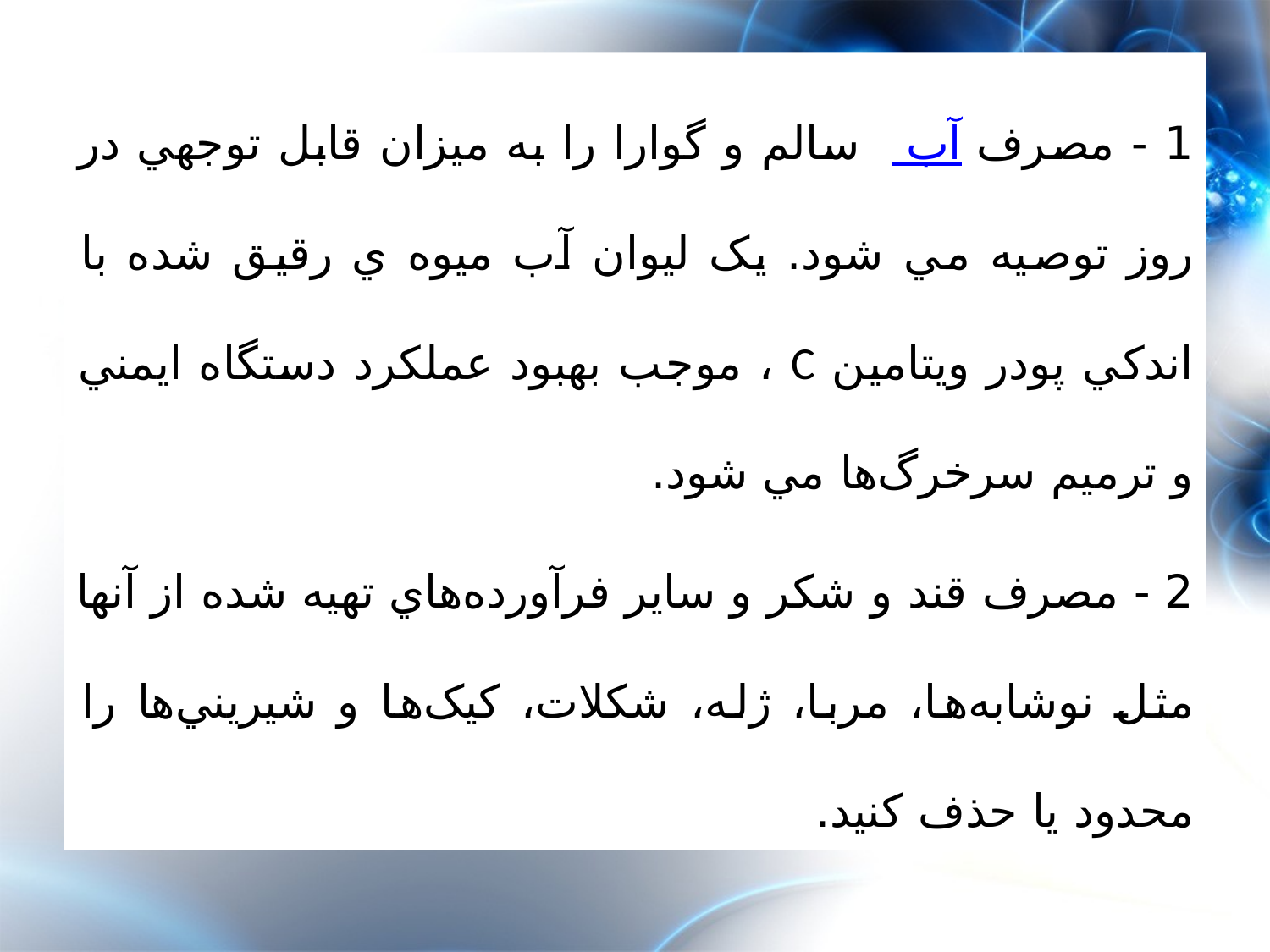

1 - مصرف  آب  سالم و گوارا را به ميزان قابل توجهي در روز توصيه مي ‌شود. يک ليوان آب ميوه ي رقيق شده با اندکي پودر ويتامين C ، موجب بهبود عملکرد دستگاه ايمني و ترميم سرخرگ‌ها مي ‌شود.
2 - مصرف قند و شکر و ساير فرآورده‌هاي تهيه شده از آنها مثل نوشابه‌ها، مربا، ژله، شکلات، کيک‌ها و شيريني‌ها را محدود يا حذف کنيد.